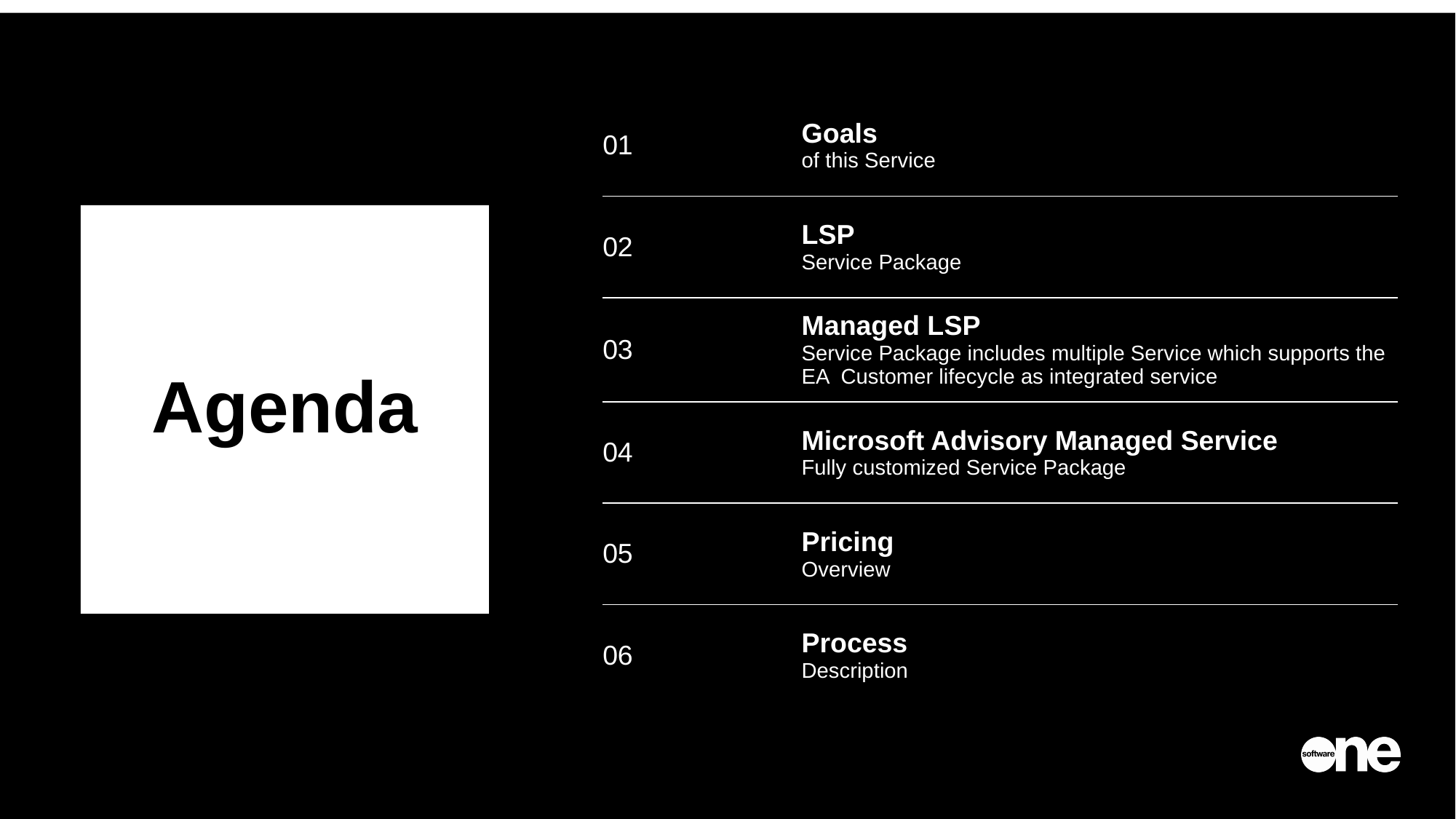

| 01 | Goals of this Service |
| --- | --- |
| 02 | LSP Service Package |
| 03 | Managed LSP Service Package includes multiple Service which supports the EA Customer lifecycle as integrated service |
| 04 | Microsoft Advisory Managed Service Fully customized Service Package |
| 05 | Pricing Overview |
| 06 | Process Description |
# Agenda